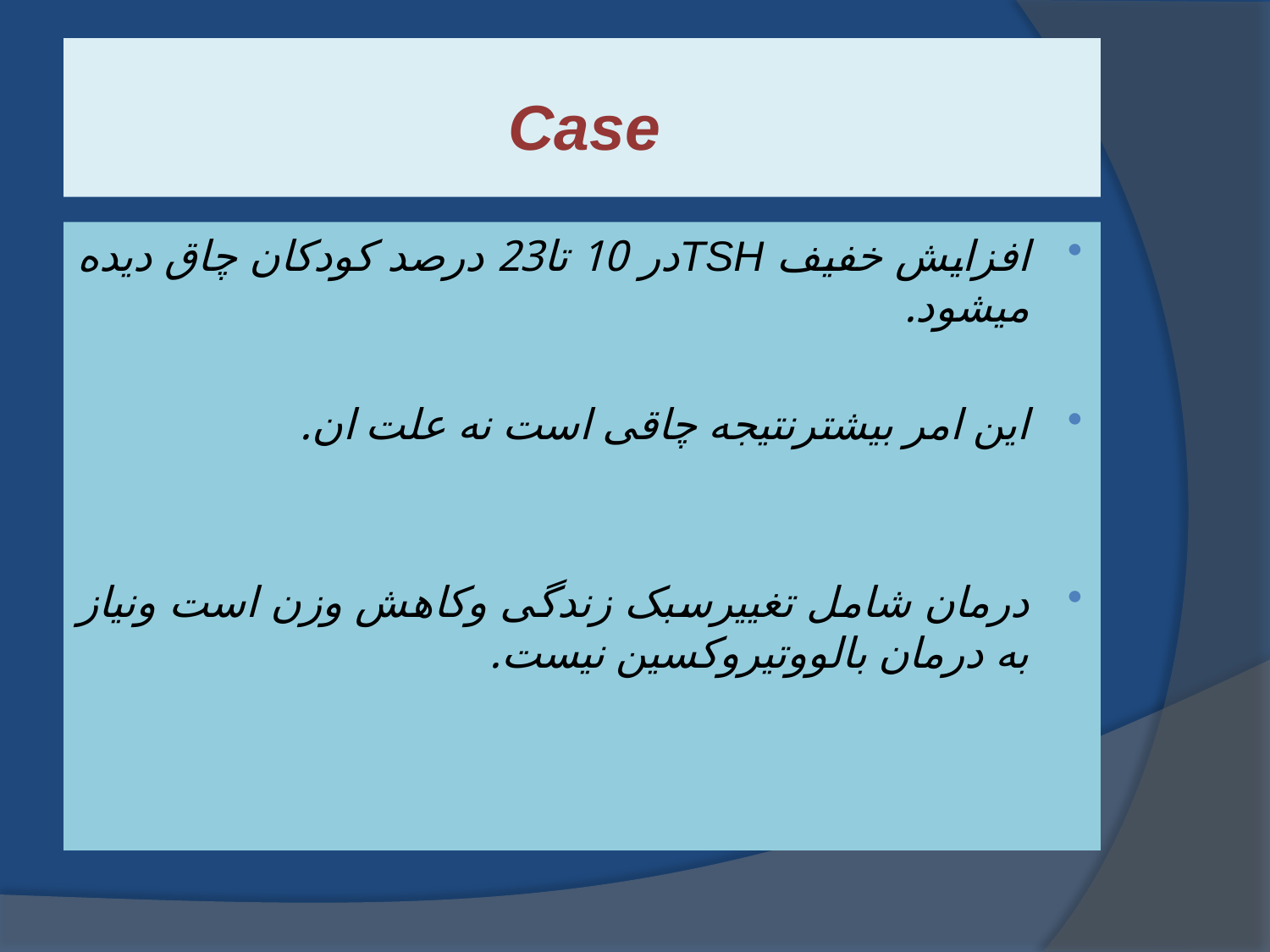

# Case
افزایش خفیف TSHدر 10 تا23 درصد کودکان چاق دیده میشود.

این امر بیشترنتیجه چاقی است نه علت ان.

درمان شامل تغییرسبک زندگی وکاهش وزن است ونیاز به درمان بالووتیروکسین نیست.